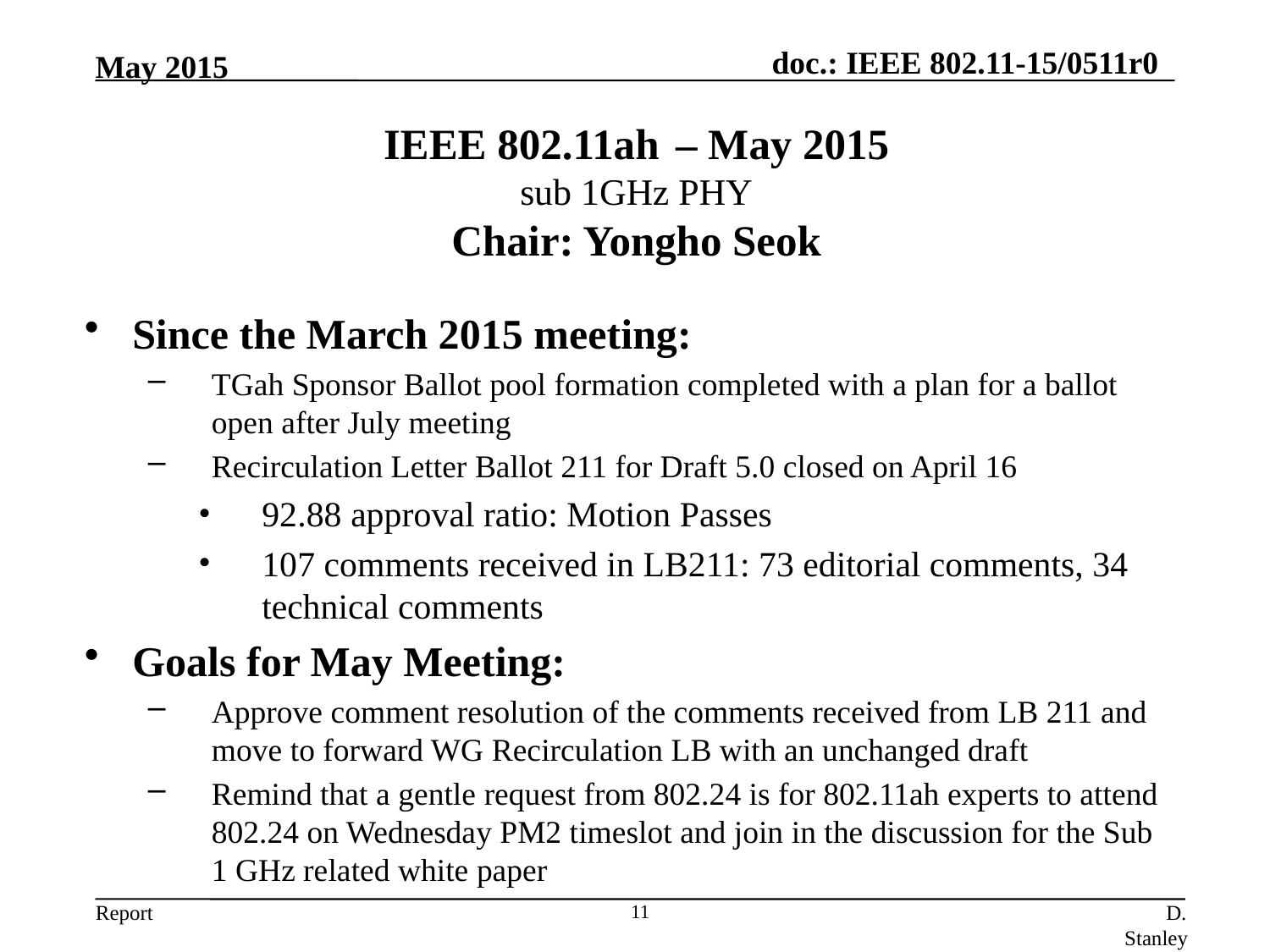

May 2015
# IEEE 802.11ah  – May 2015 sub 1GHz PHY Chair: Yongho Seok
Since the March 2015 meeting:
TGah Sponsor Ballot pool formation completed with a plan for a ballot open after July meeting
Recirculation Letter Ballot 211 for Draft 5.0 closed on April 16
92.88 approval ratio: Motion Passes
107 comments received in LB211: 73 editorial comments, 34 technical comments
Goals for May Meeting:
Approve comment resolution of the comments received from LB 211 and move to forward WG Recirculation LB with an unchanged draft
Remind that a gentle request from 802.24 is for 802.11ah experts to attend 802.24 on Wednesday PM2 timeslot and join in the discussion for the Sub 1 GHz related white paper
11
D. Stanley, Aruba Networks